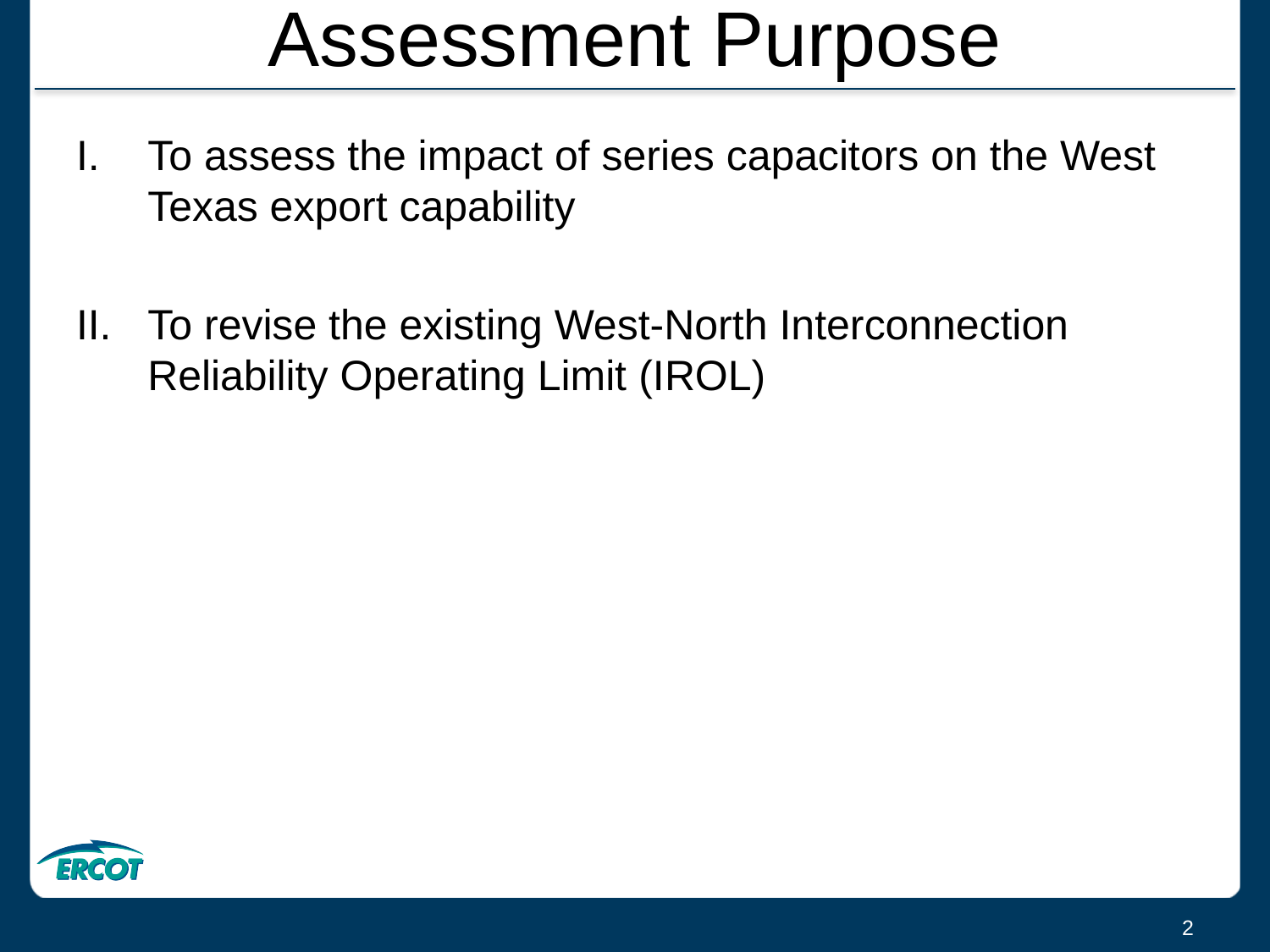

# Assessment Purpose
To assess the impact of series capacitors on the West Texas export capability

To revise the existing West-North Interconnection Reliability Operating Limit (IROL)

2